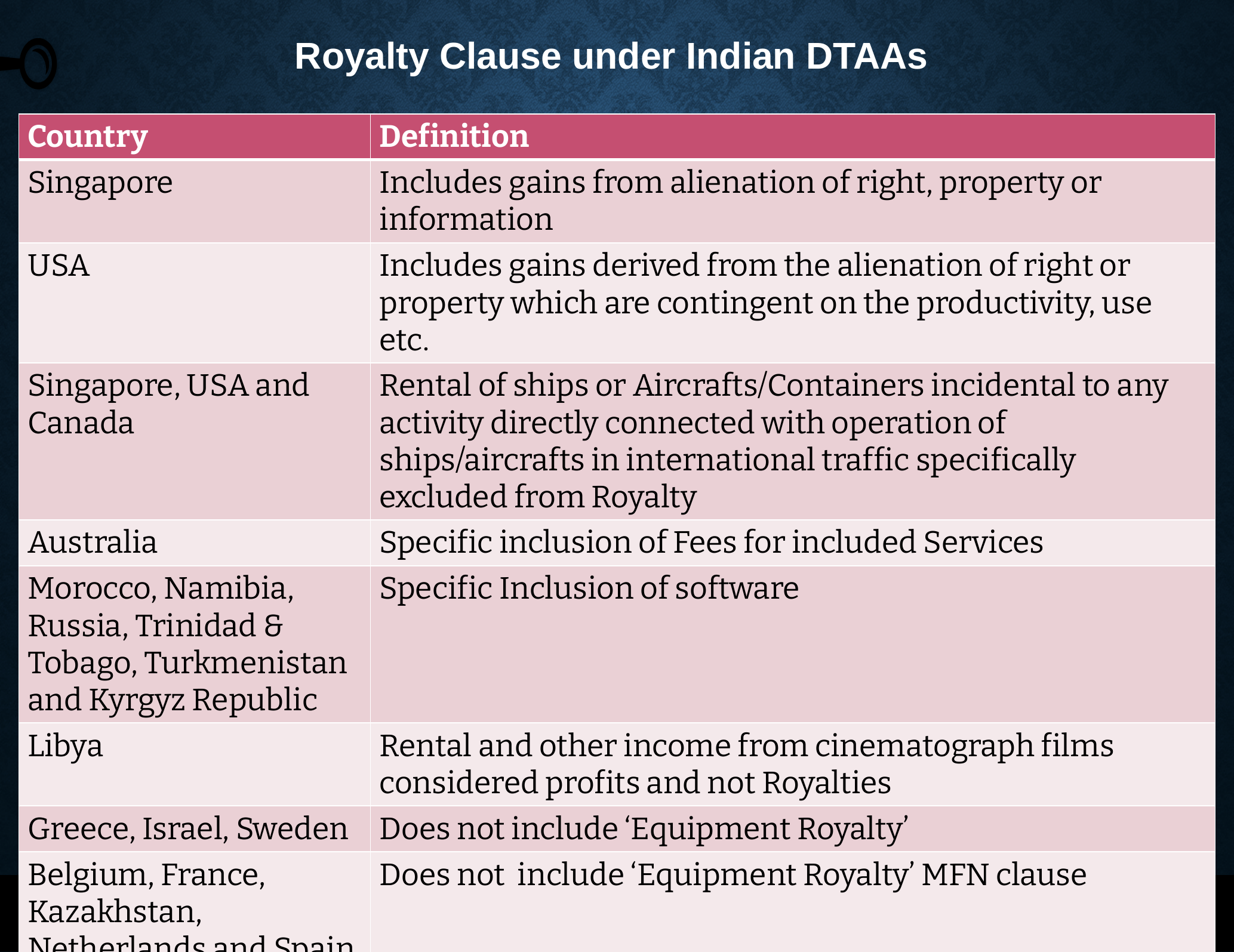

Royalty Clause under Indian DTAAs
| Country | Definition |
| --- | --- |
| Singapore | Includes gains from alienation of right, property or information |
| USA | Includes gains derived from the alienation of right or property which are contingent on the productivity, use etc. |
| Singapore, USA and Canada | Rental of ships or Aircrafts/Containers incidental to any activity directly connected with operation of ships/aircrafts in international traffic specifically excluded from Royalty |
| Australia | Specific inclusion of Fees for included Services |
| Morocco, Namibia, Russia, Trinidad & Tobago, Turkmenistan and Kyrgyz Republic | Specific Inclusion of software |
| Libya | Rental and other income from cinematograph films considered profits and not Royalties |
| Greece, Israel, Sweden | Does not include ‘Equipment Royalty’ |
| Belgium, France, Kazakhstan, Netherlands and Spain | Does not include ‘Equipment Royalty’ MFN clause |